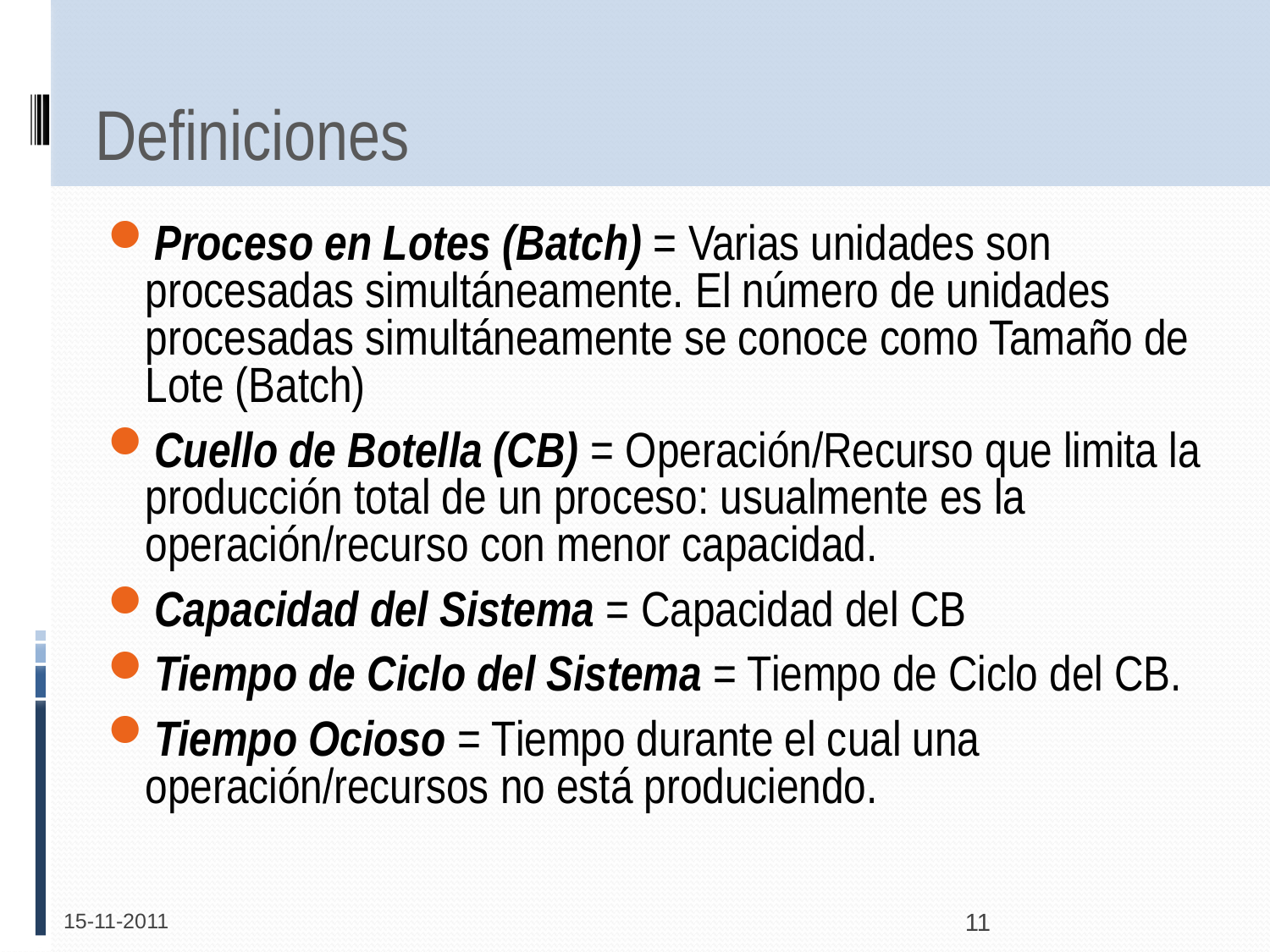

# Definiciones
Proceso en Lotes (Batch) = Varias unidades son procesadas simultáneamente. El número de unidades procesadas simultáneamente se conoce como Tamaño de Lote (Batch)
Cuello de Botella (CB) = Operación/Recurso que limita la producción total de un proceso: usualmente es la operación/recurso con menor capacidad.
Capacidad del Sistema = Capacidad del CB
Tiempo de Ciclo del Sistema = Tiempo de Ciclo del CB.
Tiempo Ocioso = Tiempo durante el cual una operación/recursos no está produciendo.
15-11-2011
11